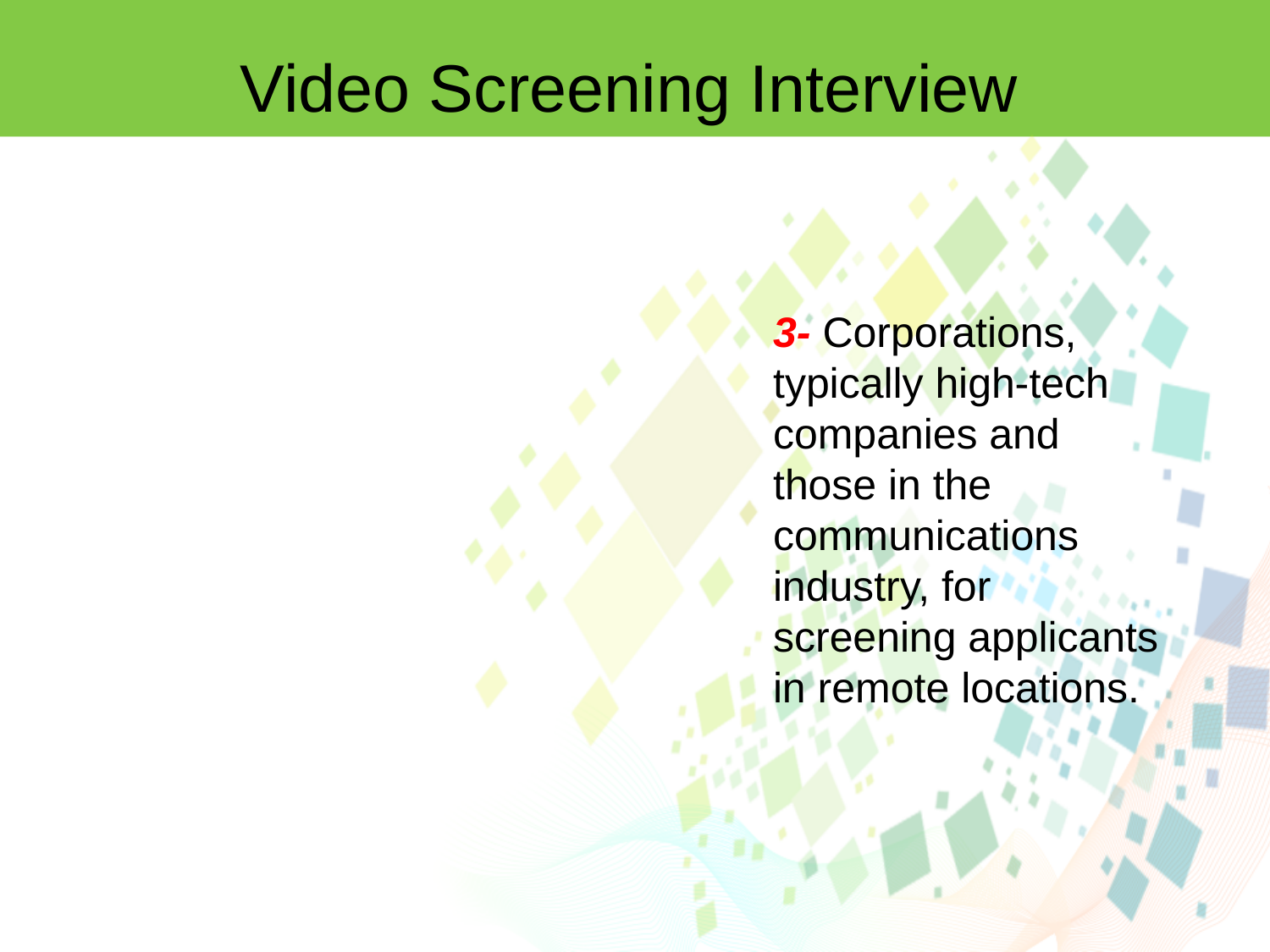

Video Screening Interview
3- Corporations, typically high-tech companies and those in the communications
industry, for screening applicants in remote locations.